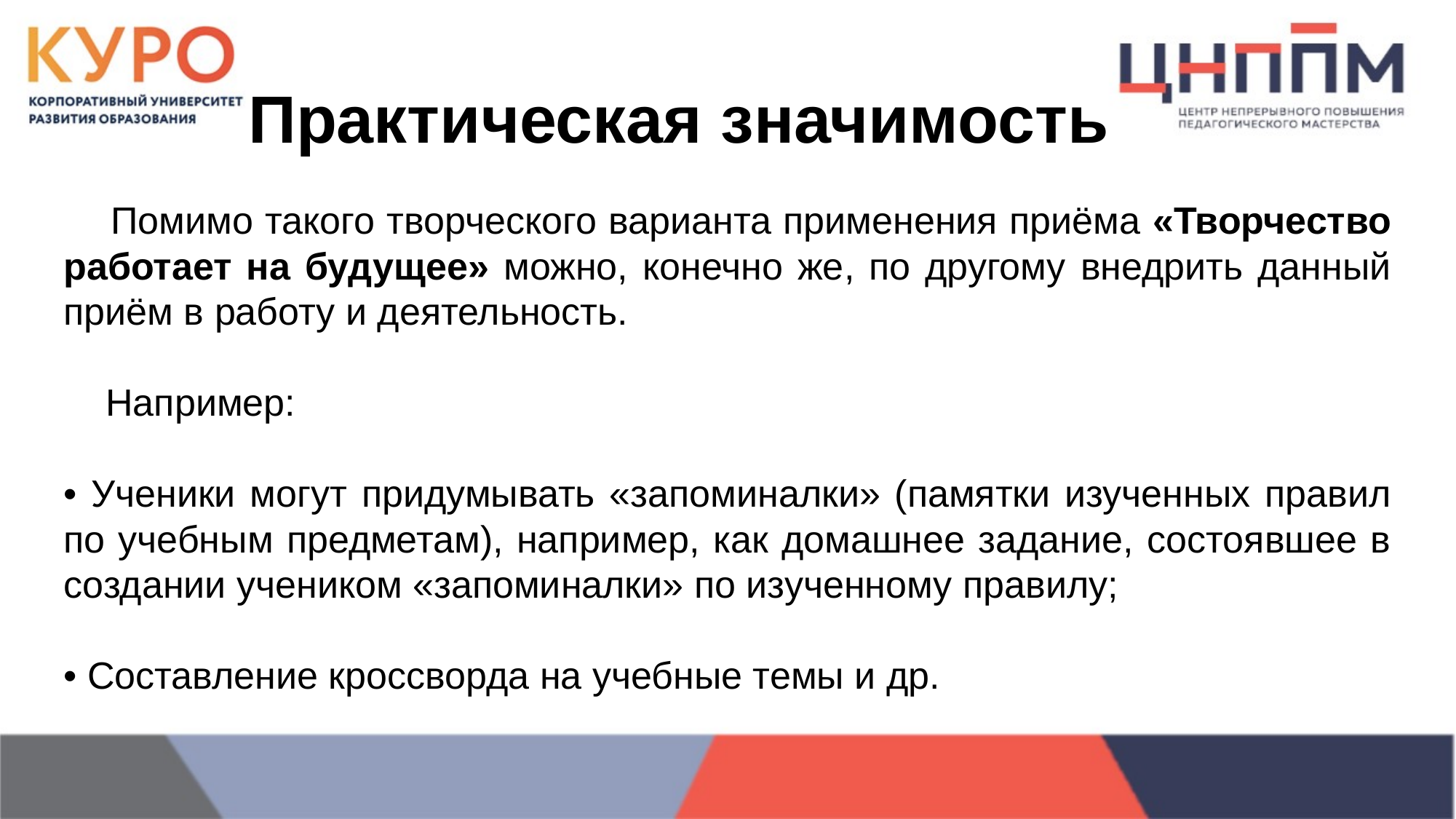

Практическая значимость

    Помимо такого творческого варианта применения приёма «Творчество работает на будущее» можно, конечно же, по другому внедрить данный приём в работу и деятельность.

    Например:

• Ученики могут придумывать «запоминалки» (памятки изученных правил по учебным предметам), например, как домашнее задание, состоявшее в создании учеником «запоминалки» по изученному правилу;

• Составление кроссворда на учебные темы и др.